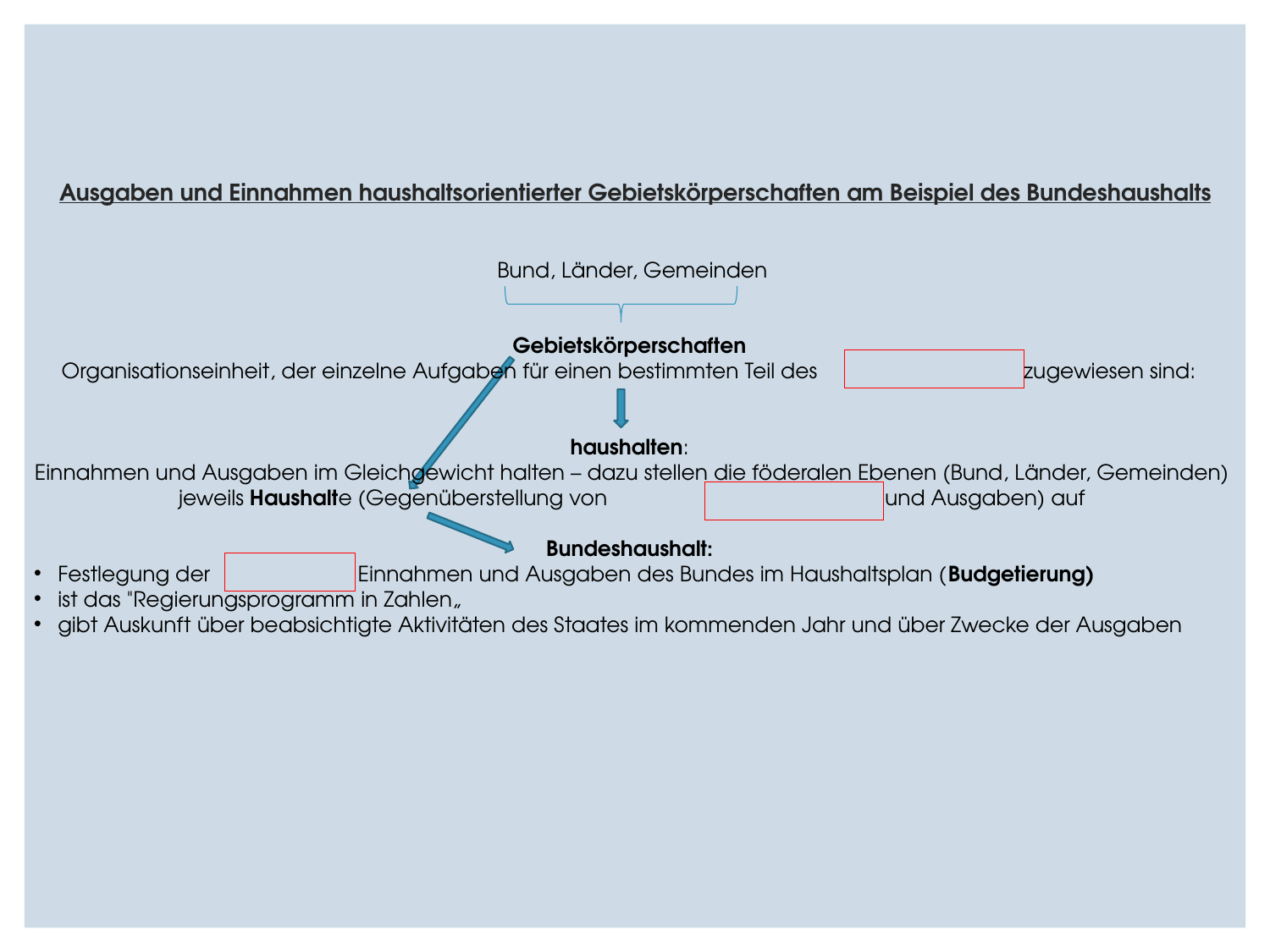

# Ausgaben und Einnahmen haushaltsorientierter Gebietskörperschaften am Beispiel des Bundeshaushalts

Bund, Länder, Gemeinden

Gebietskörperschaften
Organisationseinheit, der einzelne Aufgaben für einen bestimmten Teil des                                   zugewiesen sind:

haushalten:
Einnahmen und Ausgaben im Gleichgewicht halten – dazu stellen die föderalen Ebenen (Bund, Länder, Gemeinden) jeweils Haushalte (Gegenüberstellung von                                               und Ausgaben) auf

Bundeshaushalt:
Festlegung der                         Einnahmen und Ausgaben des Bundes im Haushaltsplan (Budgetierung)
ist das "Regierungsprogramm in Zahlen„
gibt Auskunft über beabsichtigte Aktivitäten des Staates im kommenden Jahr und über Zwecke der Ausgaben